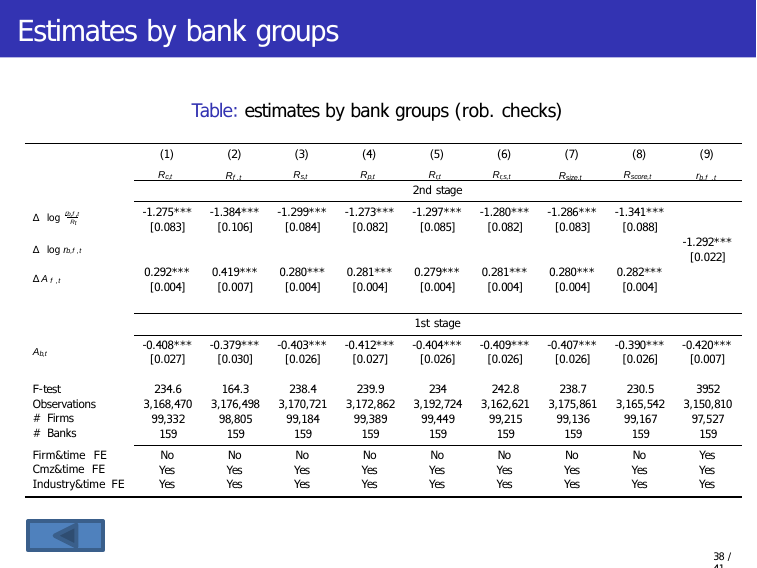

# Estimates by bank groups
Table: estimates by bank groups (rob. checks)
(2)
Rf ,t
(9)
rb,f ,t
(7)
Rsize,t
(1)
Rc,t
(3)
Rs,t
(4)
Rp,t
(5)
Rr,t
(6)
Rr,s,t
(8)
Rscore,t

2nd stage
∆ log rb,f ,t
-1.275*** [0.083]
-1.384*** [0.106]
-1.299*** [0.084]
-1.273*** [0.082]
-1.297*** [0.085]
-1.280*** [0.082]
-1.286*** [0.083]
-1.341*** [0.088]

Rt
-1.292*** [0.022]
∆ log rb,f ,t
0.292*** [0.004]
0.419*** [0.007]
0.280*** [0.004]
0.281*** [0.004]
0.279*** [0.004]
0.281*** [0.004]
0.280*** [0.004]
0.282*** [0.004]
∆Af ,t

1st stage

-0.408*** [0.027]
-0.379*** [0.030]
-0.403*** [0.026]
-0.412*** [0.027]
-0.404*** [0.026]
-0.409*** [0.026]
-0.407*** [0.026]
-0.390*** [0.026]
-0.420*** [0.007]
Ab,t
F-test Observations # Firms
# Banks
Firm&time FE Cmz&time FE Industry&time FE
234.6
3,168,470
99,332
159
164.3
3,176,498
98,805
159
238.4
3,170,721
99,184
159
239.9
3,172,862
99,389
159
234
3,192,724
99,449
159
242.8
3,162,621
99,215
159
238.7
3,175,861
99,136
159
230.5
3,165,542
99,167
159
3952
3,150,810
97,527
159

No Yes Yes
No Yes Yes
No Yes Yes
No Yes Yes
No Yes Yes
No Yes Yes
No Yes Yes
No Yes Yes
Yes Yes Yes

back to rob. checks

38 / 41